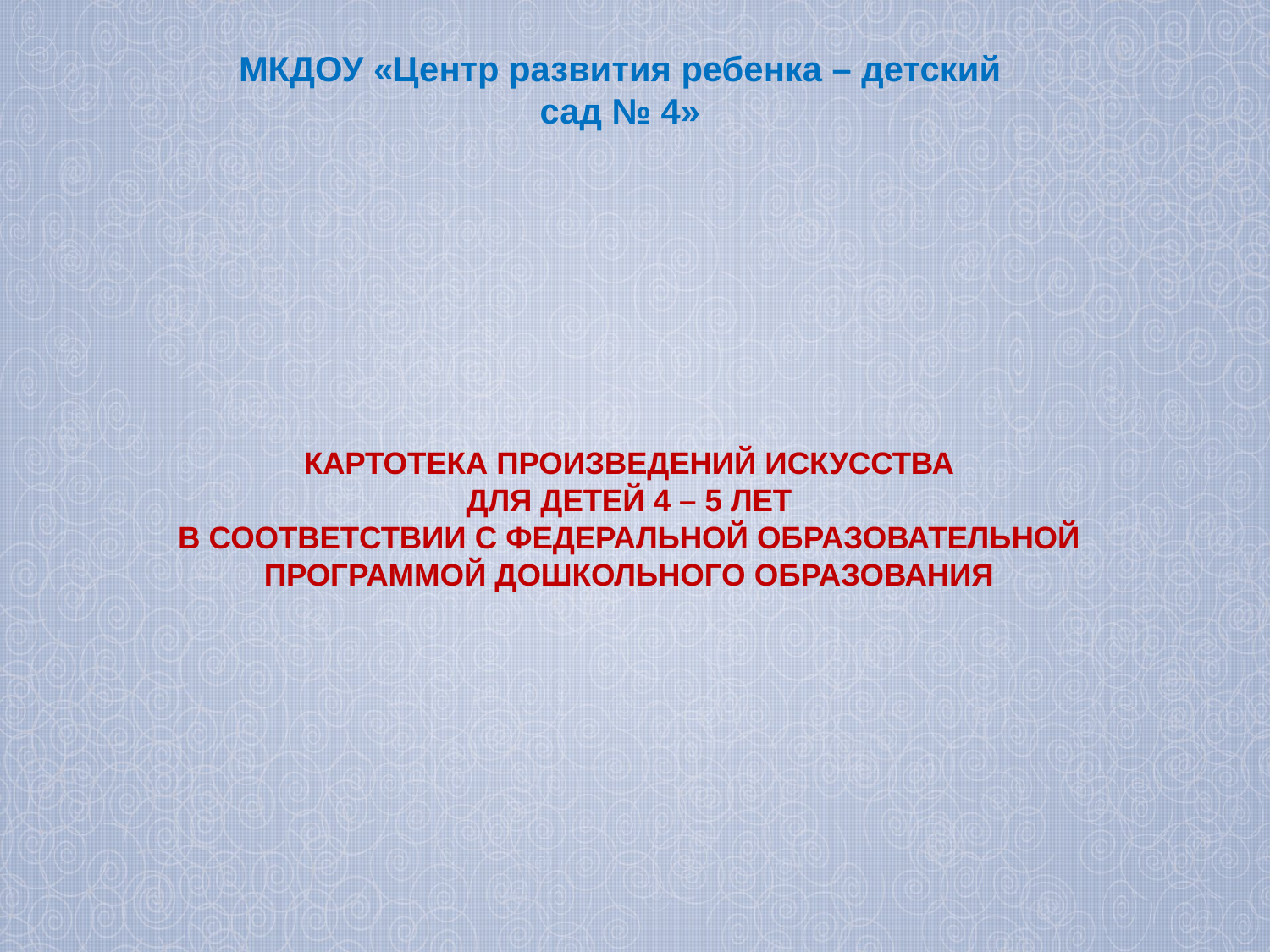

МКДОУ «Центр развития ребенка – детский сад № 4»
# КАРТОТЕКА ПРОИЗВЕДЕНИЙ ИСКУССТВА ДЛЯ ДЕТЕЙ 4 – 5 ЛЕТ В СООТВЕТСТВИИ С ФЕДЕРАЛЬНОЙ ОБРАЗОВАТЕЛЬНОЙ ПРОГРАММОЙ ДОШКОЛЬНОГО ОБРАЗОВАНИЯ